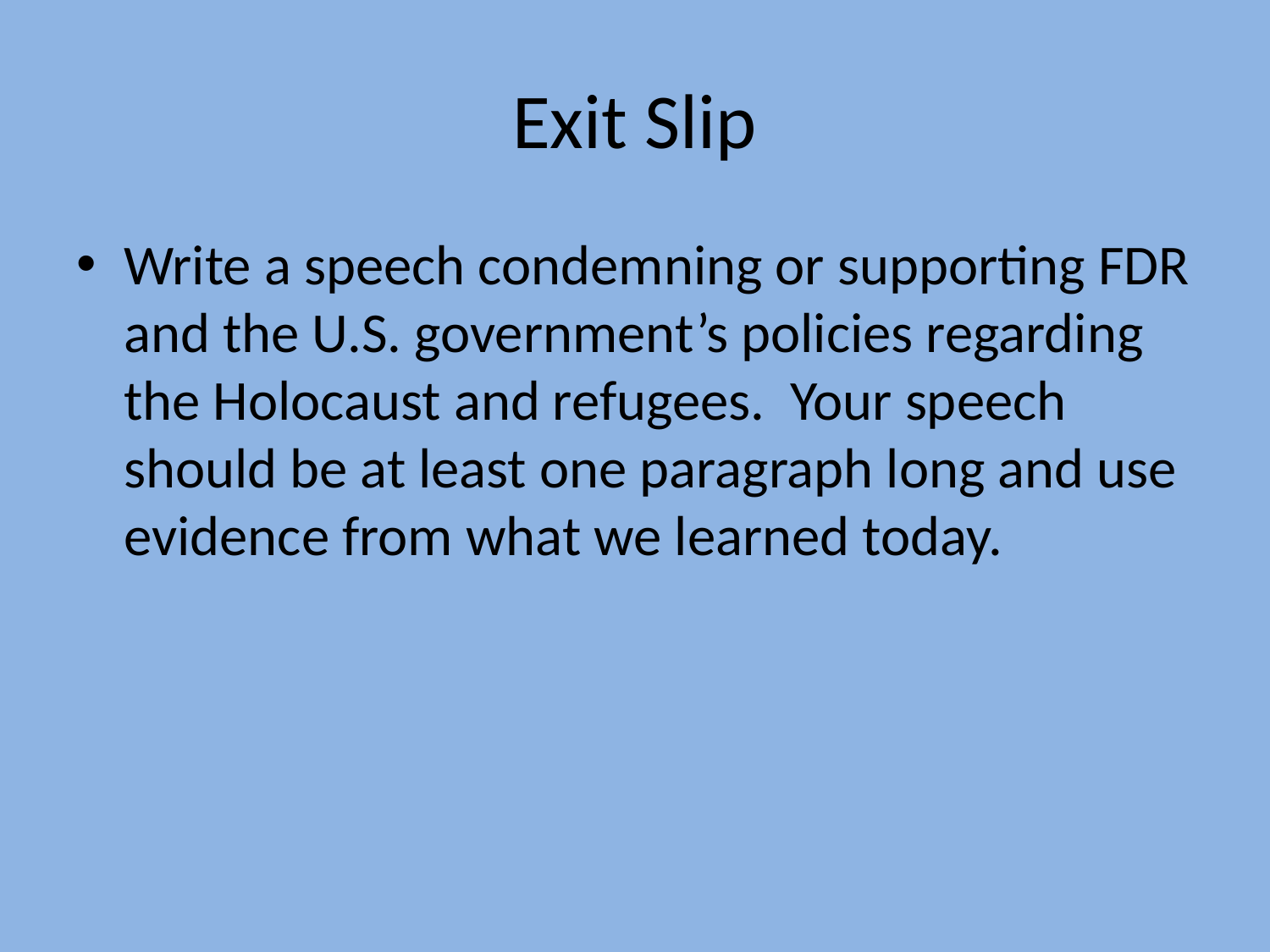

# Exit Slip
Write a speech condemning or supporting FDR and the U.S. government’s policies regarding the Holocaust and refugees.  Your speech should be at least one paragraph long and use evidence from what we learned today.